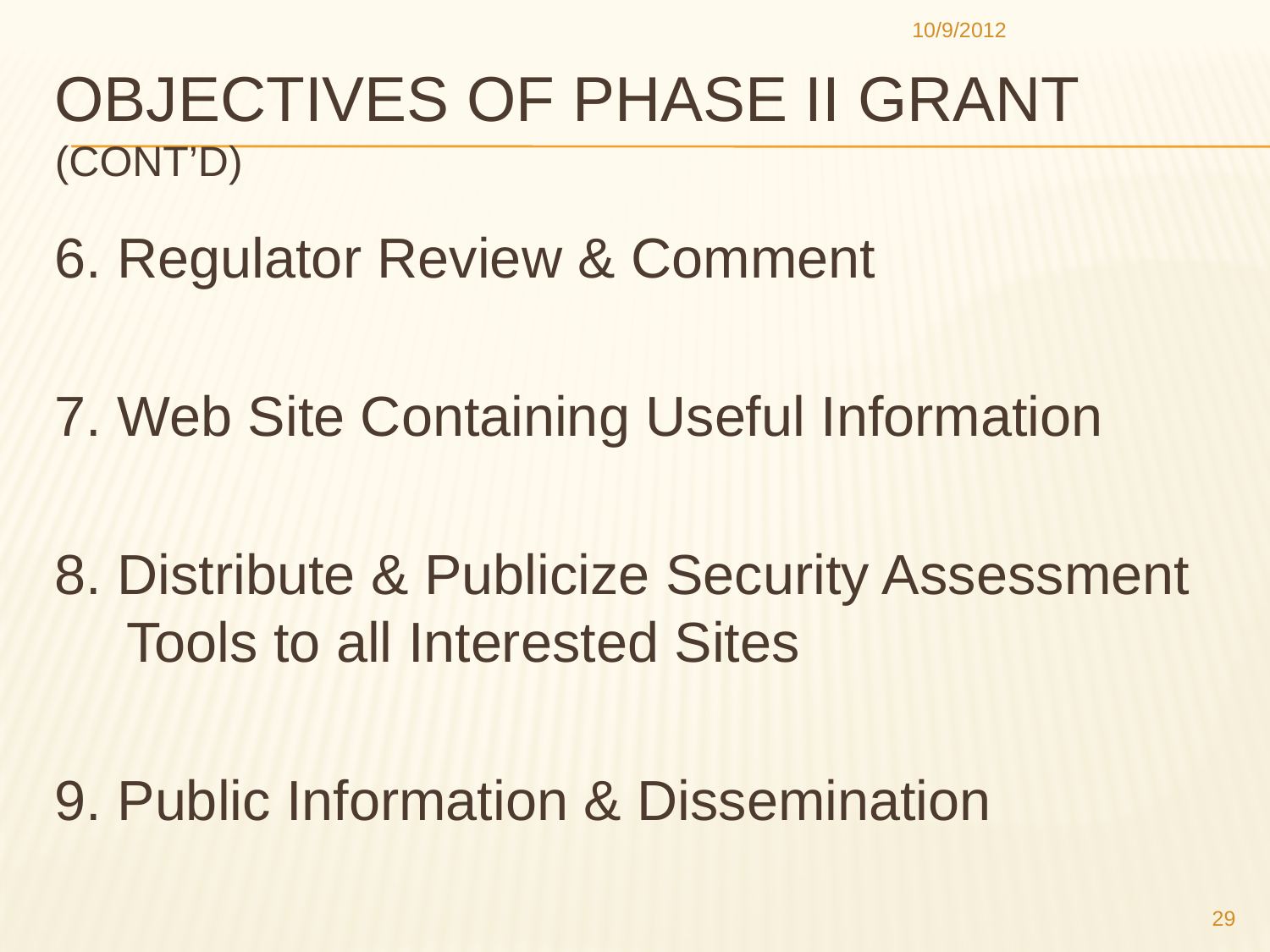

10/9/2012
# Objectives of Phase II Grant (cont’d)
6. Regulator Review & Comment

7. Web Site Containing Useful Information

8. Distribute & Publicize Security Assessment Tools to all Interested Sites

9. Public Information & Dissemination
29